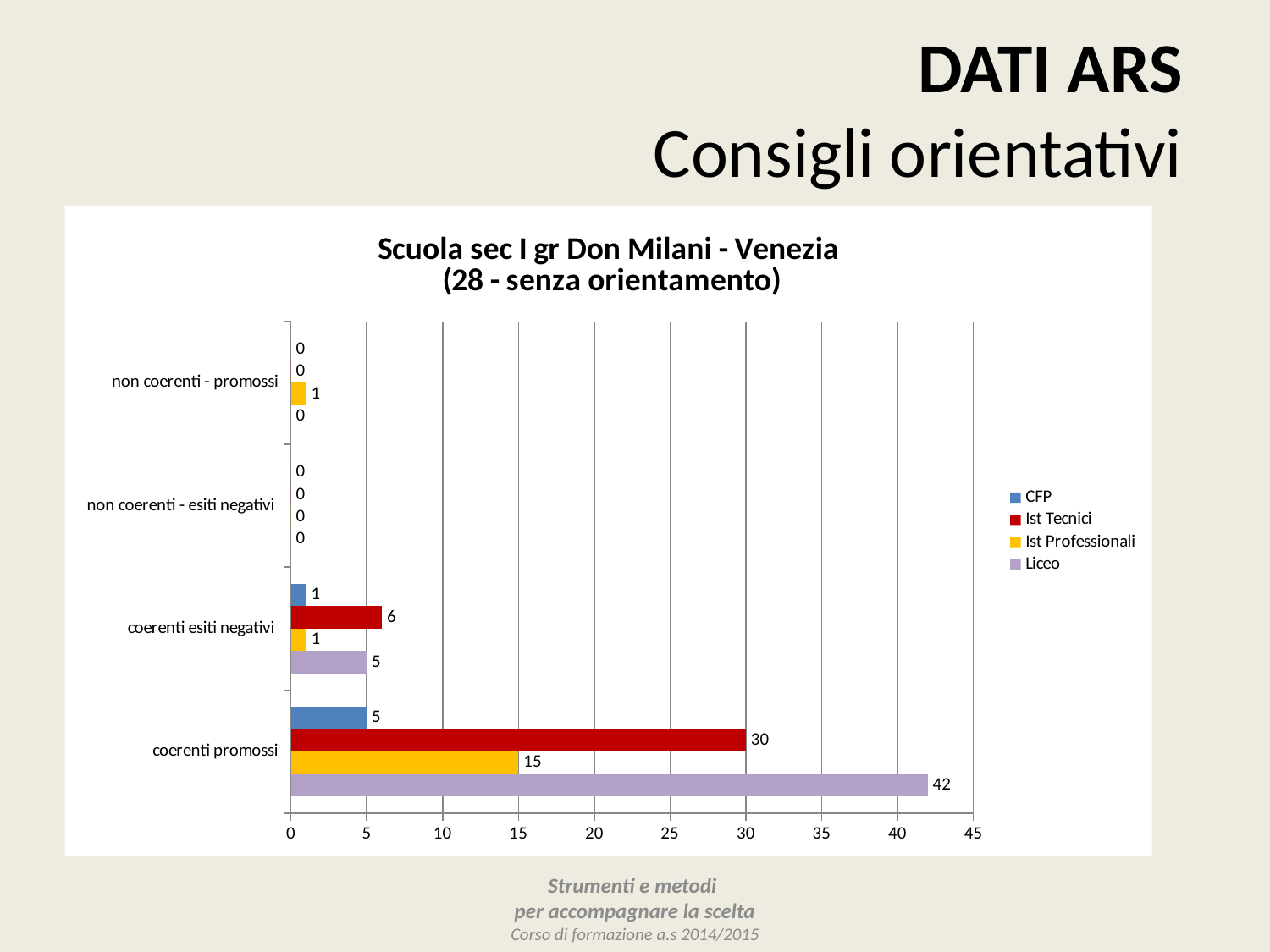

DATI ARS
Consigli orientativi

### Chart: Scuola sec I gr Don Milani - Venezia
 (28 - senza orientamento)

| Category | Liceo | Ist Professionali | Ist Tecnici | CFP |
|---|---|---|---|---|
| coerenti promossi | 42.0 | 15.0 | 30.0 | 5.0 |
| coerenti esiti negativi  | 5.0 | 1.0 | 6.0 | 1.0 |
| non coerenti - esiti negativi  | 0.0 | 0.0 | 0.0 | 0.0 |
| non coerenti - promossi | 0.0 | 1.0 | 0.0 | 0.0 |
Strumenti e metodi
per accompagnare la scelta
Corso di formazione a.s 2014/2015